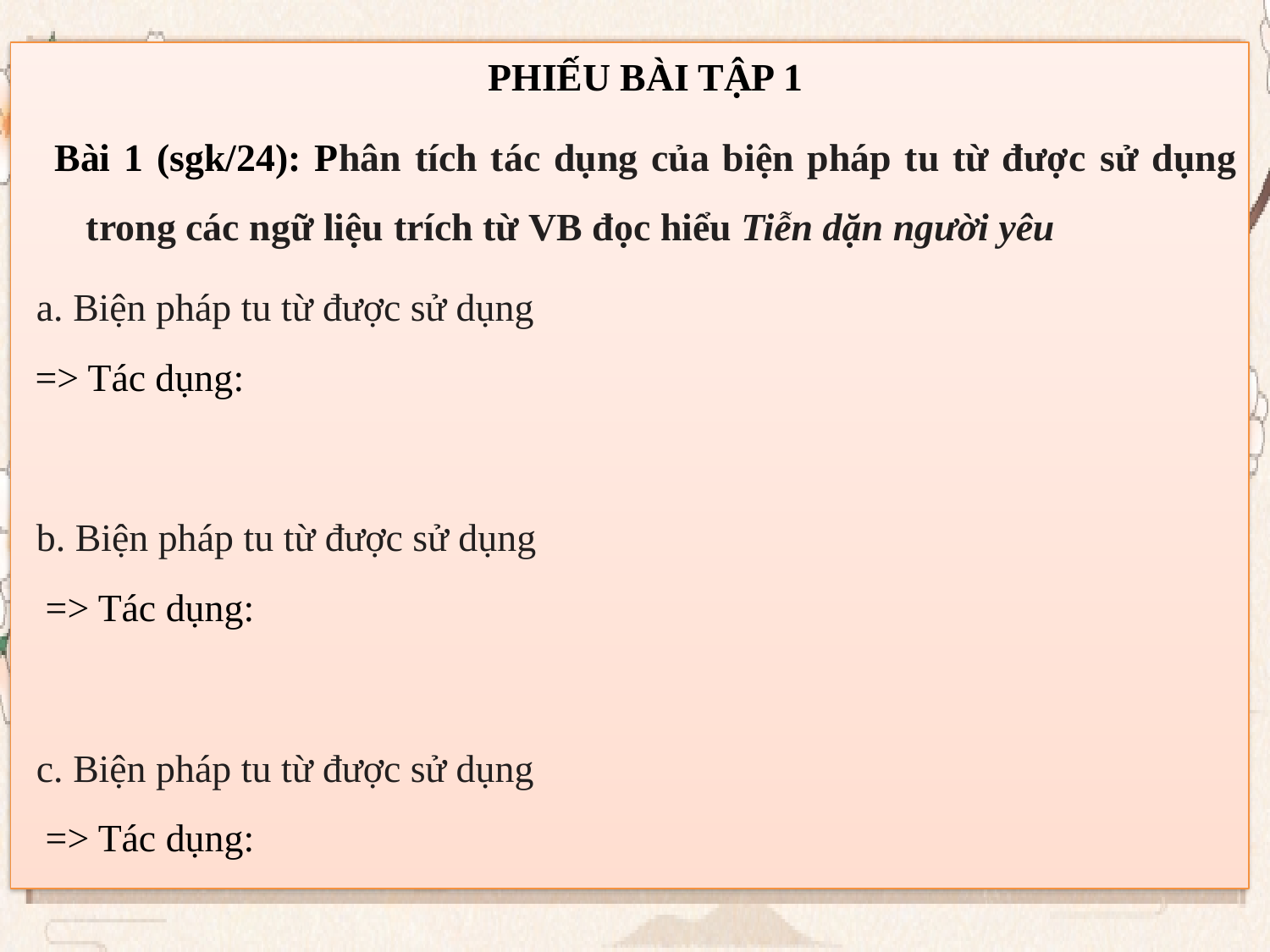

PHIẾU BÀI TẬP 1
Bài 1 (sgk/24): Phân tích tác dụng của biện pháp tu từ được sử dụng trong các ngữ liệu trích từ VB đọc hiểu Tiễn dặn người yêu
a. Biện pháp tu từ được sử dụng
=> Tác dụng:

b. Biện pháp tu từ được sử dụng
	 => Tác dụng:

c. Biện pháp tu từ được sử dụng
	 => Tác dụng: